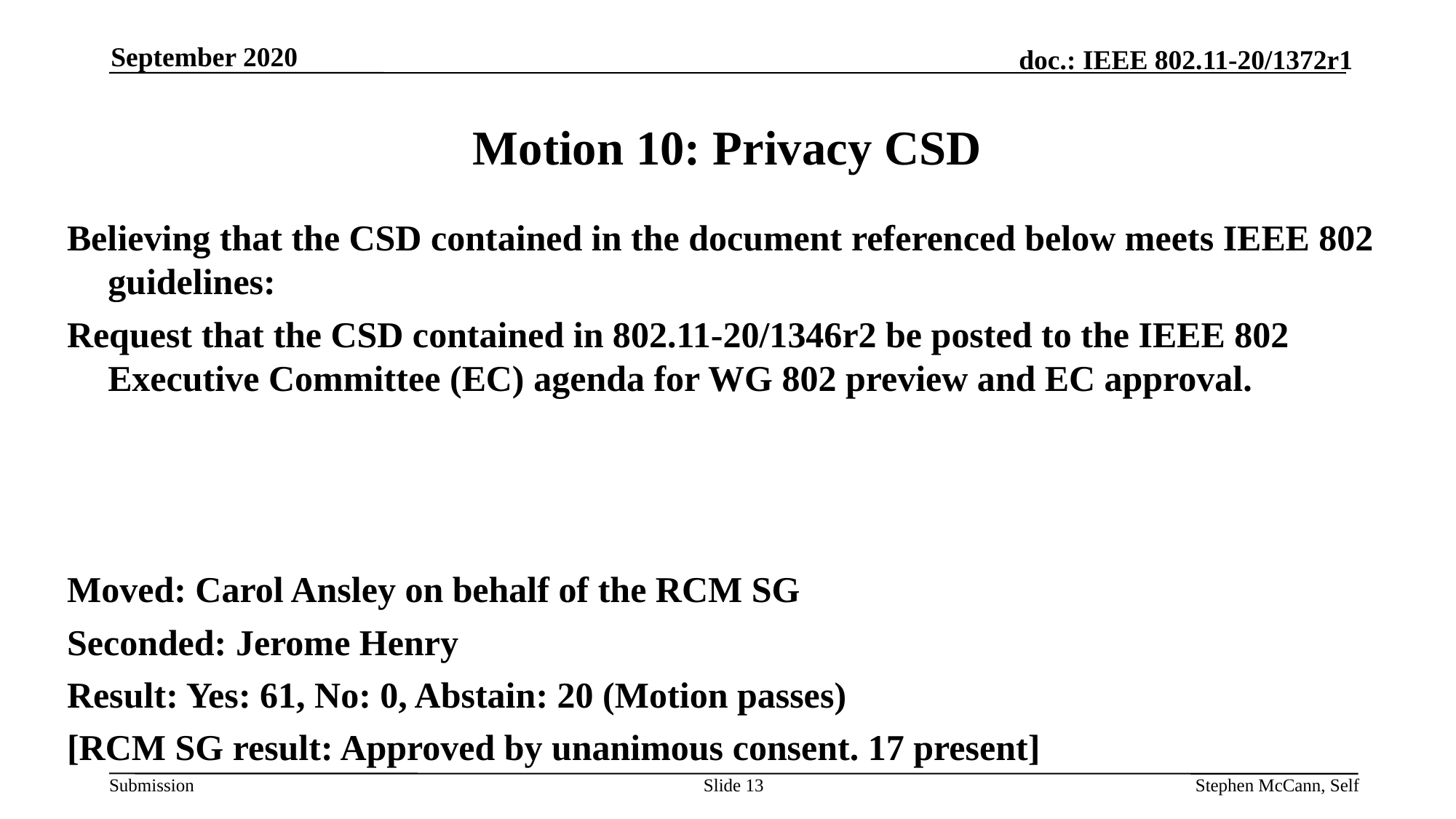

September 2020
# Motion 10: Privacy CSD
Believing that the CSD contained in the document referenced below meets IEEE 802 guidelines:
Request that the CSD contained in 802.11-20/1346r2 be posted to the IEEE 802 Executive Committee (EC) agenda for WG 802 preview and EC approval.

Moved: Carol Ansley on behalf of the RCM SG
Seconded: Jerome Henry
Result: Yes: 61, No: 0, Abstain: 20 (Motion passes)
[RCM SG result: Approved by unanimous consent. 17 present]
Slide 13
Stephen McCann, Self